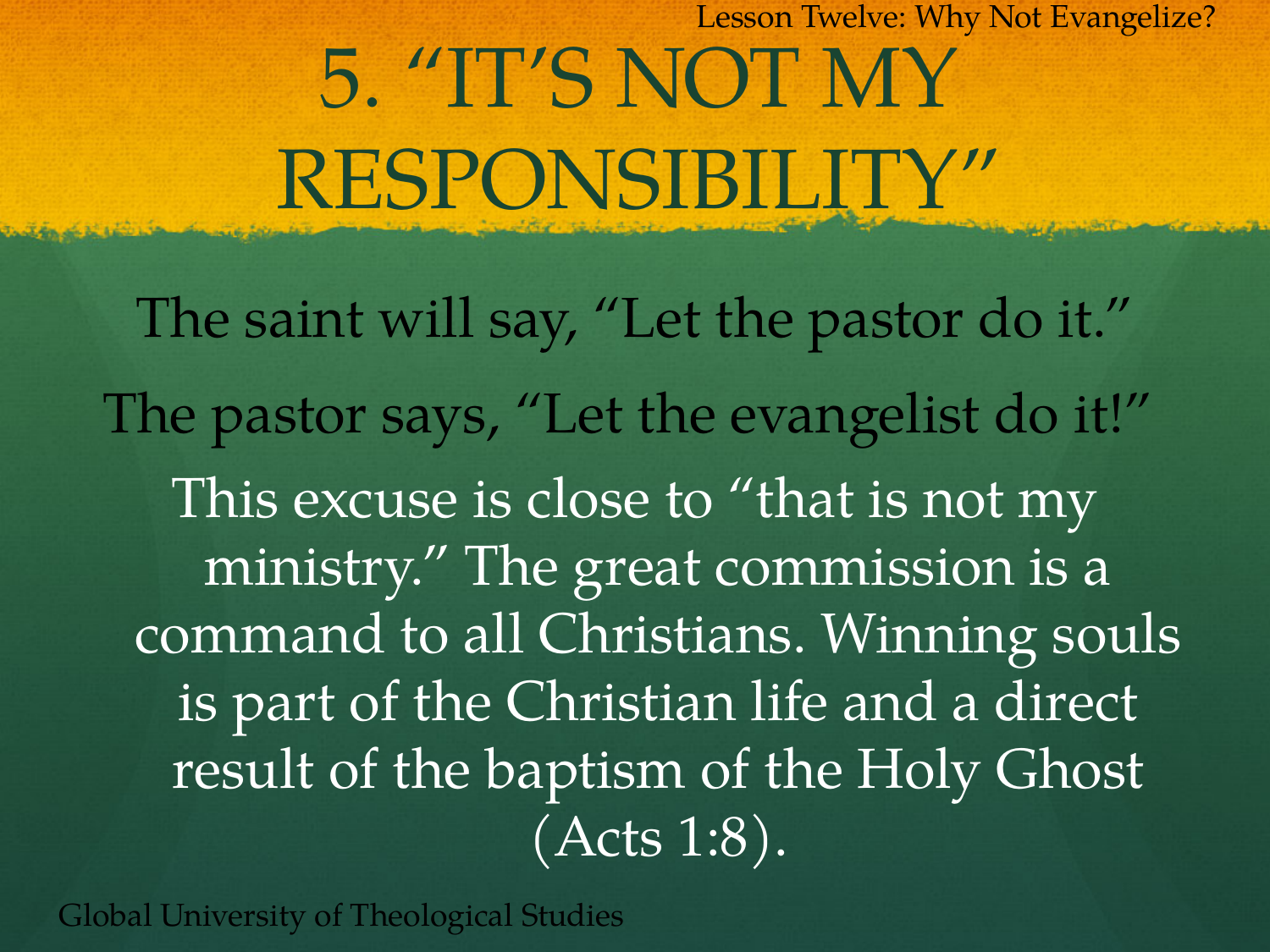

Lesson Twelve: Why Not Evangelize?

# 5. “It’s Not My Responsibility”
The saint will say, “Let the pastor do it.”
The pastor says, “Let the evangelist do it!”
This excuse is close to “that is not my ministry.” The great commission is a command to all Christians. Winning souls is part of the Christian life and a direct result of the baptism of the Holy Ghost (Acts 1:8).
Global University of Theological Studies